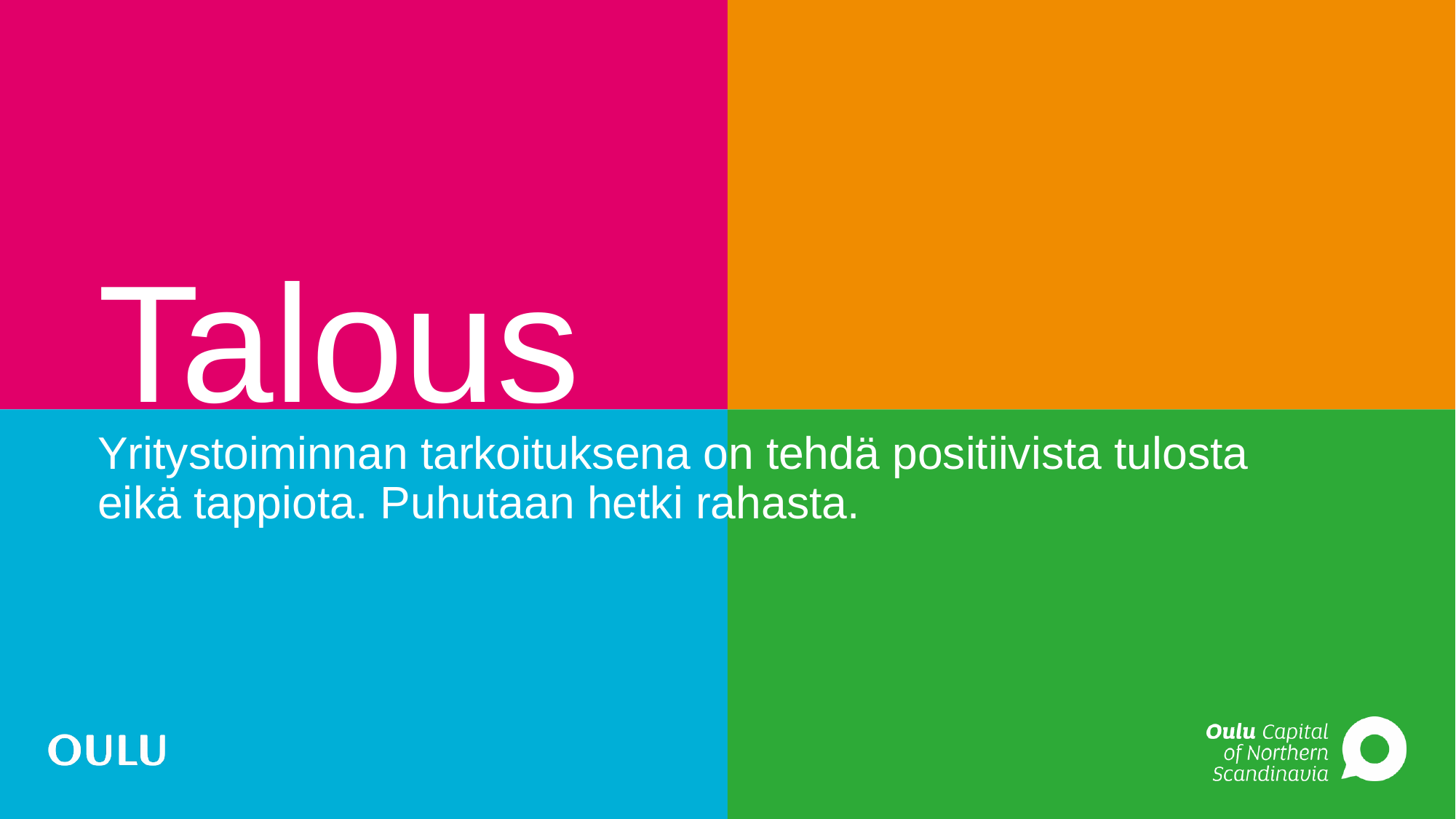

# Talous
Yritystoiminnan tarkoituksena on tehdä positiivista tulosta eikä tappiota. Puhutaan hetki rahasta.